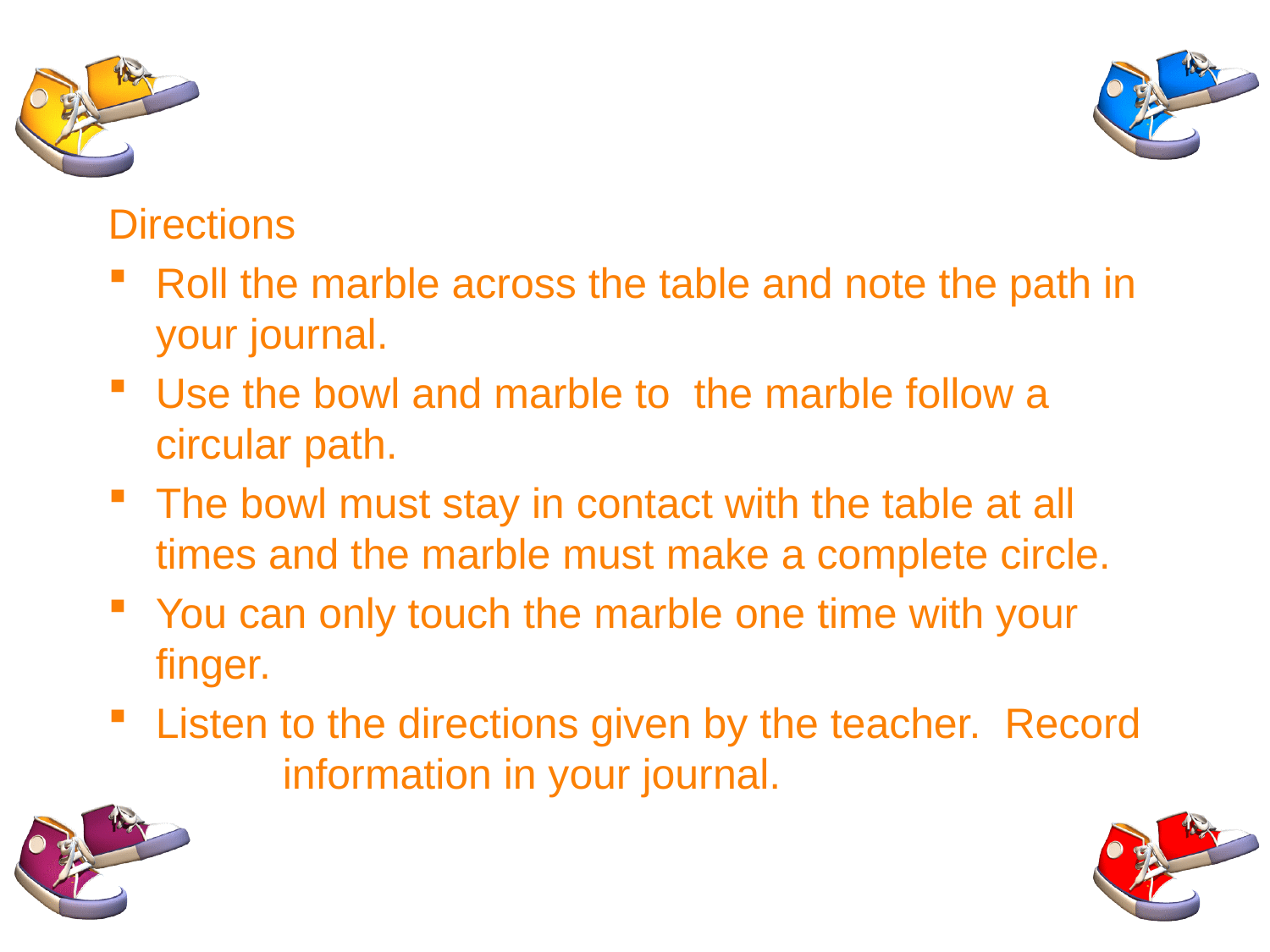

Directions
Roll the marble across the table and note the path in your journal.
Use the bowl and marble to  the marble follow a circular path.
The bowl must stay in contact with the table at all times and the marble must make a complete circle.
You can only touch the marble one time with your finger.
Listen to the directions given by the teacher.  Record 	information in your journal.